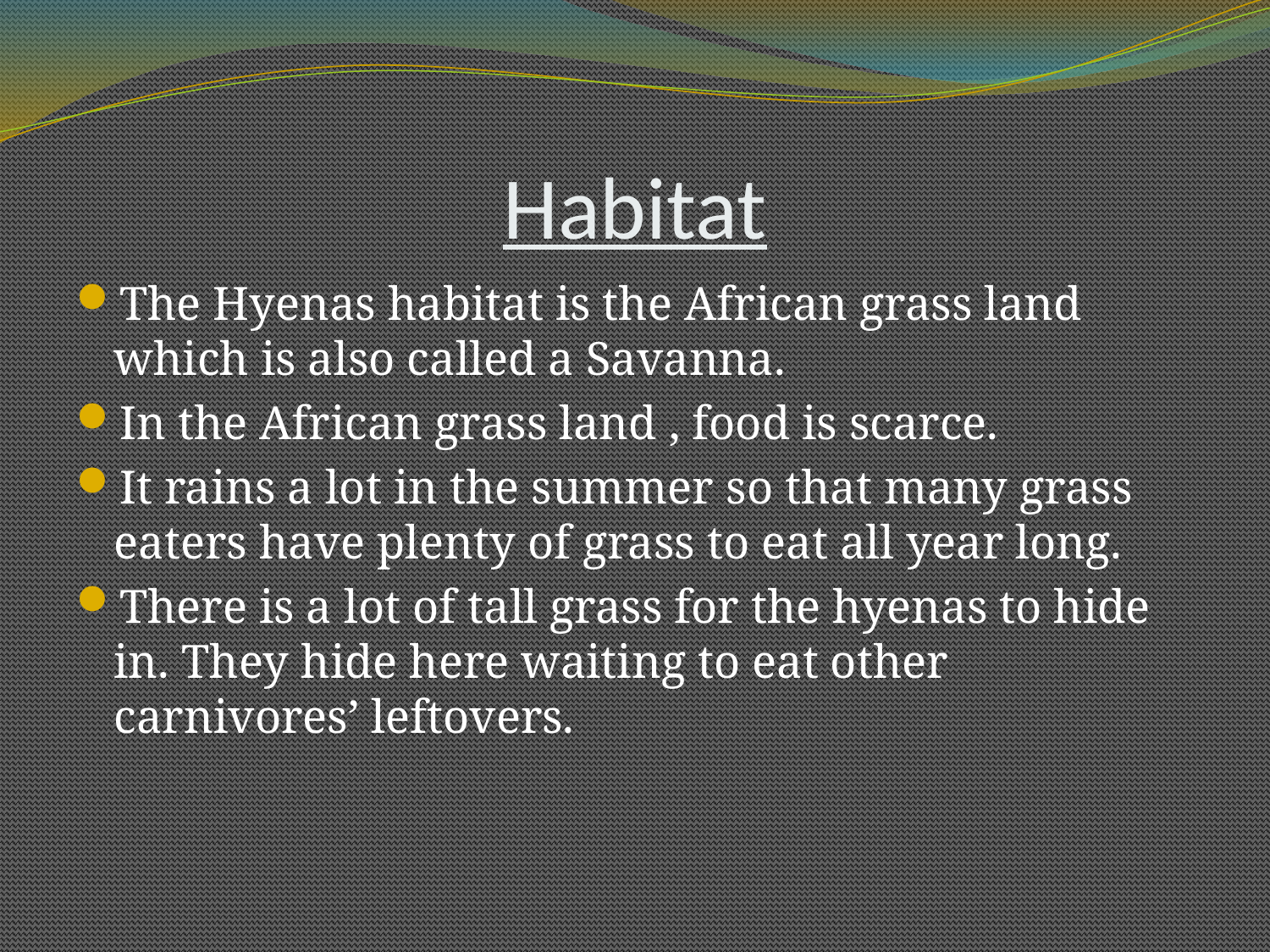

# Habitat
The Hyenas habitat is the African grass land which is also called a Savanna.
In the African grass land , food is scarce.
It rains a lot in the summer so that many grass eaters have plenty of grass to eat all year long.
There is a lot of tall grass for the hyenas to hide in. They hide here waiting to eat other carnivores’ leftovers.